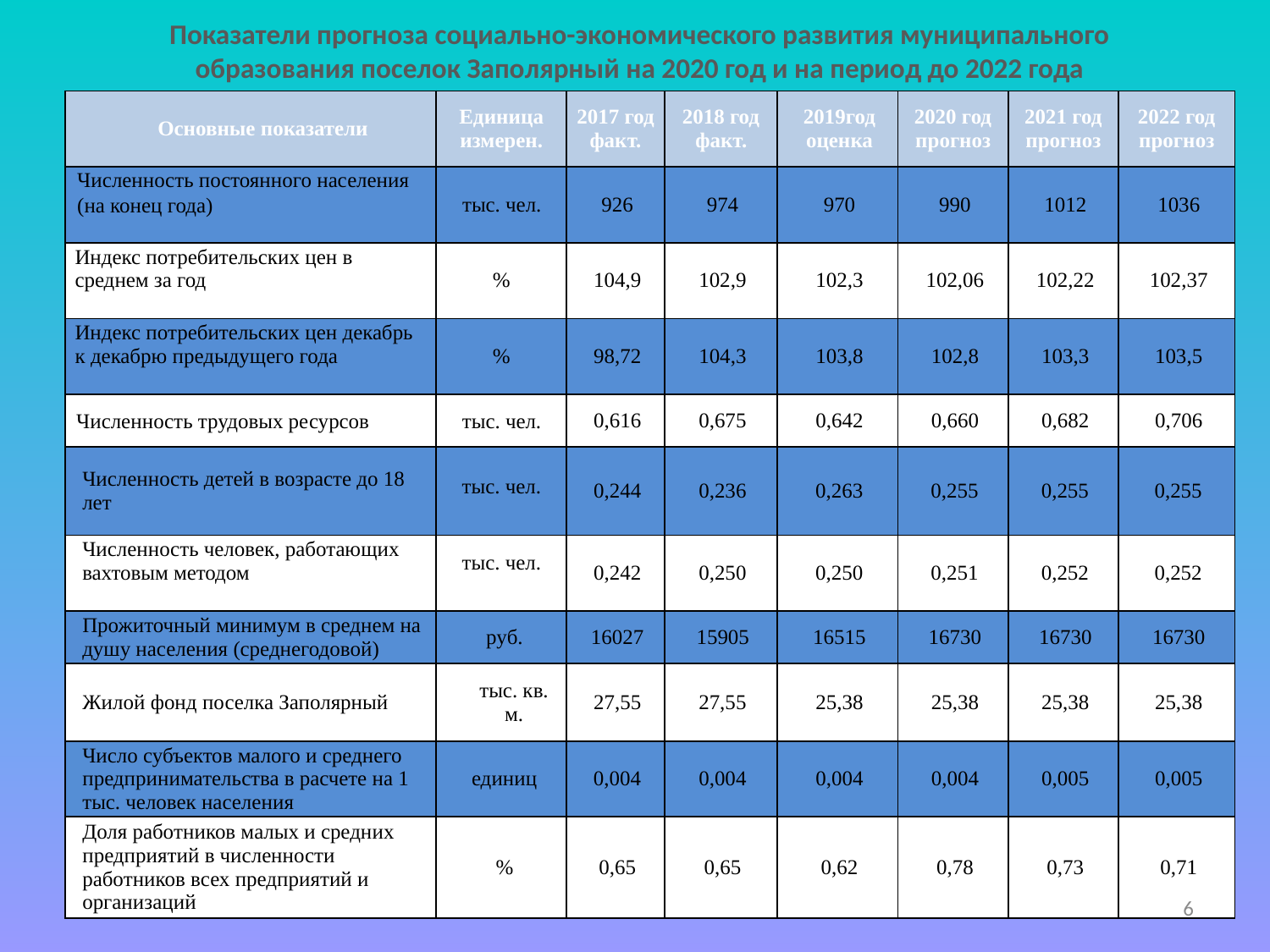

Показатели прогноза социально-экономического развития муниципального образования поселок Заполярный на 2020 год и на период до 2022 года
| Основные показатели | Единица измерен. | 2017 год факт. | 2018 год факт. | 2019год оценка | 2020 год прогноз | 2021 год прогноз | 2022 год прогноз |
| --- | --- | --- | --- | --- | --- | --- | --- |
| Численность постоянного населения (на конец года) | тыс. чел. | 926 | 974 | 970 | 990 | 1012 | 1036 |
| Индекс потребительских цен в среднем за год | % | 104,9 | 102,9 | 102,3 | 102,06 | 102,22 | 102,37 |
| Индекс потребительских цен декабрь к декабрю предыдущего года | % | 98,72 | 104,3 | 103,8 | 102,8 | 103,3 | 103,5 |
| Численность трудовых ресурсов | тыс. чел. | 0,616 | 0,675 | 0,642 | 0,660 | 0,682 | 0,706 |
| Численность детей в возрасте до 18 лет | тыс. чел. | 0,244 | 0,236 | 0,263 | 0,255 | 0,255 | 0,255 |
| Численность человек, работающих вахтовым методом | тыс. чел. | 0,242 | 0,250 | 0,250 | 0,251 | 0,252 | 0,252 |
| Прожиточный минимум в среднем на душу населения (среднегодовой) | руб. | 16027 | 15905 | 16515 | 16730 | 16730 | 16730 |
| Жилой фонд поселка Заполярный | тыс. кв. м. | 27,55 | 27,55 | 25,38 | 25,38 | 25,38 | 25,38 |
| Число субъектов малого и среднего предпринимательства в расчете на 1 тыс. человек населения | единиц | 0,004 | 0,004 | 0,004 | 0,004 | 0,005 | 0,005 |
| Доля работников малых и средних предприятий в численности работников всех предприятий и организаций | % | 0,65 | 0,65 | 0,62 | 0,78 | 0,73 | 0,71 |
6